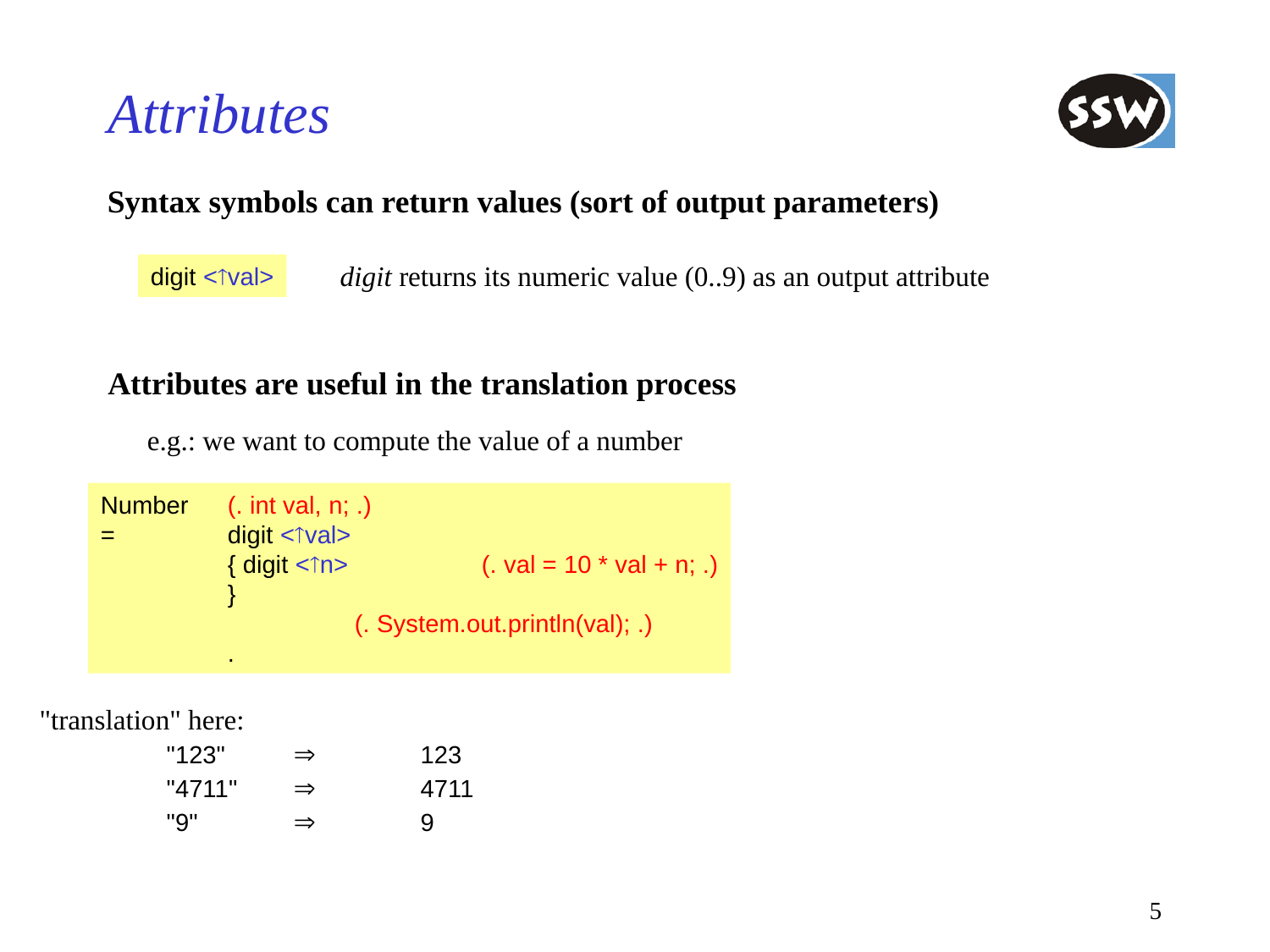

# Attributes
Syntax symbols can return values (sort of output parameters)
digit returns its numeric value (0..9) as an output attribute
digit <↑val>
Attributes are useful in the translation process
e.g.: we want to compute the value of a number
Number 	(. int val, n; .)
=	digit <↑val>
	{ digit <↑n> 	(. val = 10 * val + n; .)
	}
		(. System.out.println(val); .)
	.
"translation" here:
	"123"	⇒ 	123
	"4711"	⇒ 	4711
	"9"	⇒ 	9
5